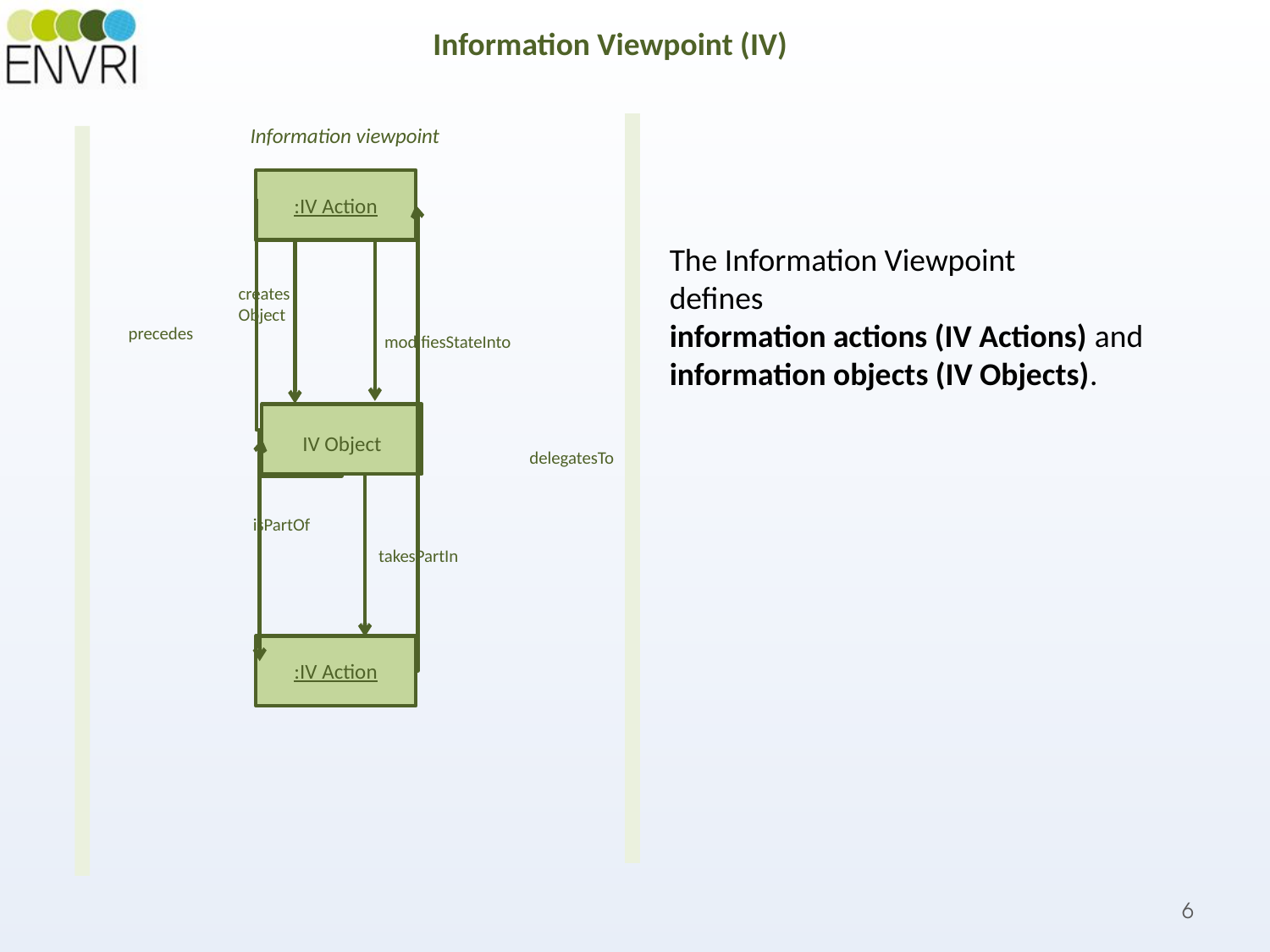

Information Viewpoint (IV)

Information viewpoint

:IV Action
The Information Viewpoint
defines
information actions (IV Actions) and
information objects (IV Objects).

creates
Object
precedes
modifiesStateInto

IV Object

delegatesTo
isPartOf
takesPartIn
:IV Action
6